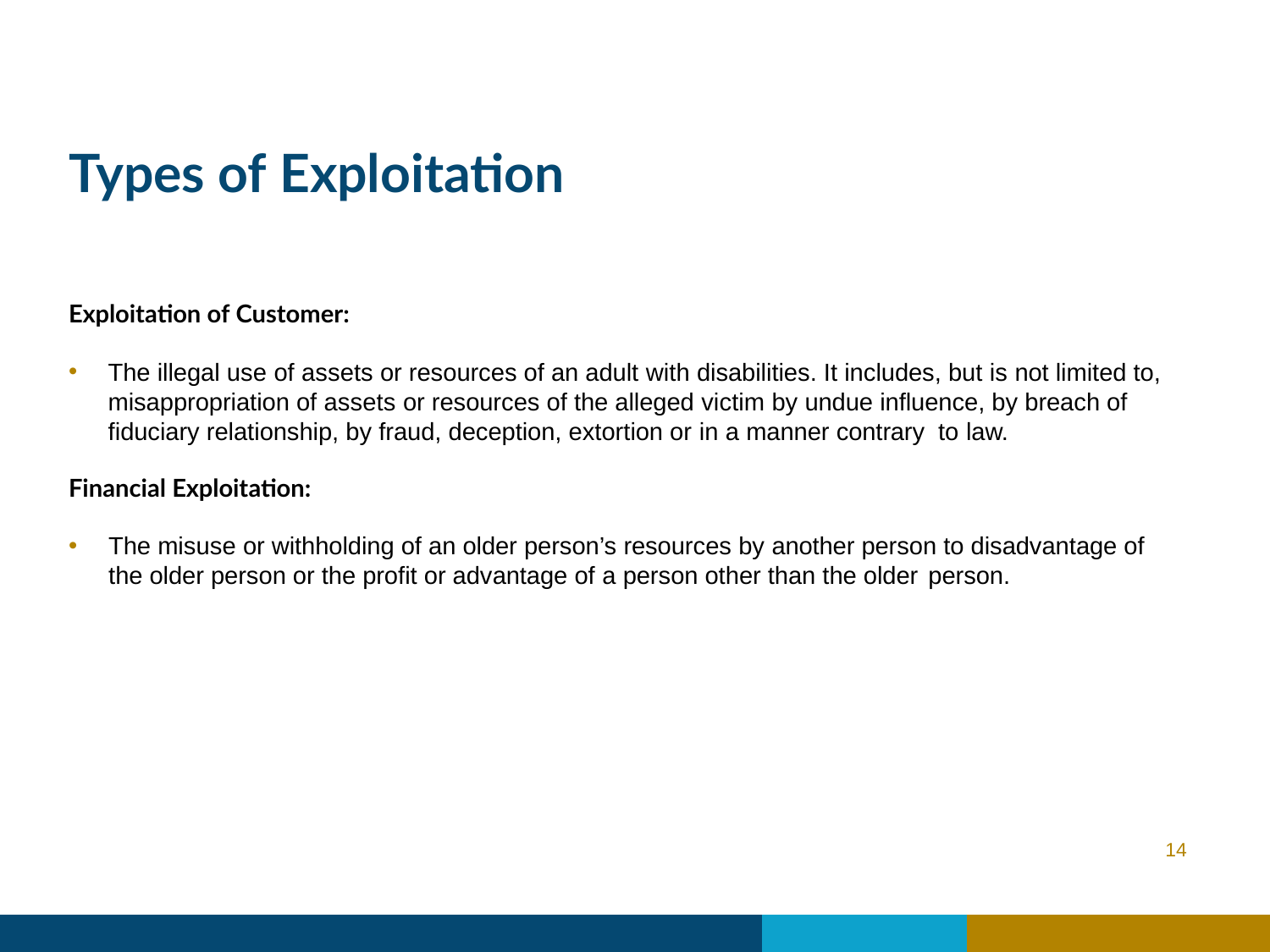

# Types of Exploitation
Exploitation of Customer:

The illegal use of assets or resources of an adult with disabilities. It includes, but is not limited to, misappropriation of assets or resources of the alleged victim by undue influence, by breach of fiduciary relationship, by fraud, deception, extortion or in a manner contrary  to law.

Financial Exploitation:

The misuse or withholding of an older person’s resources by another person to disadvantage of the older person or the profit or advantage of a person other than the older person.
14